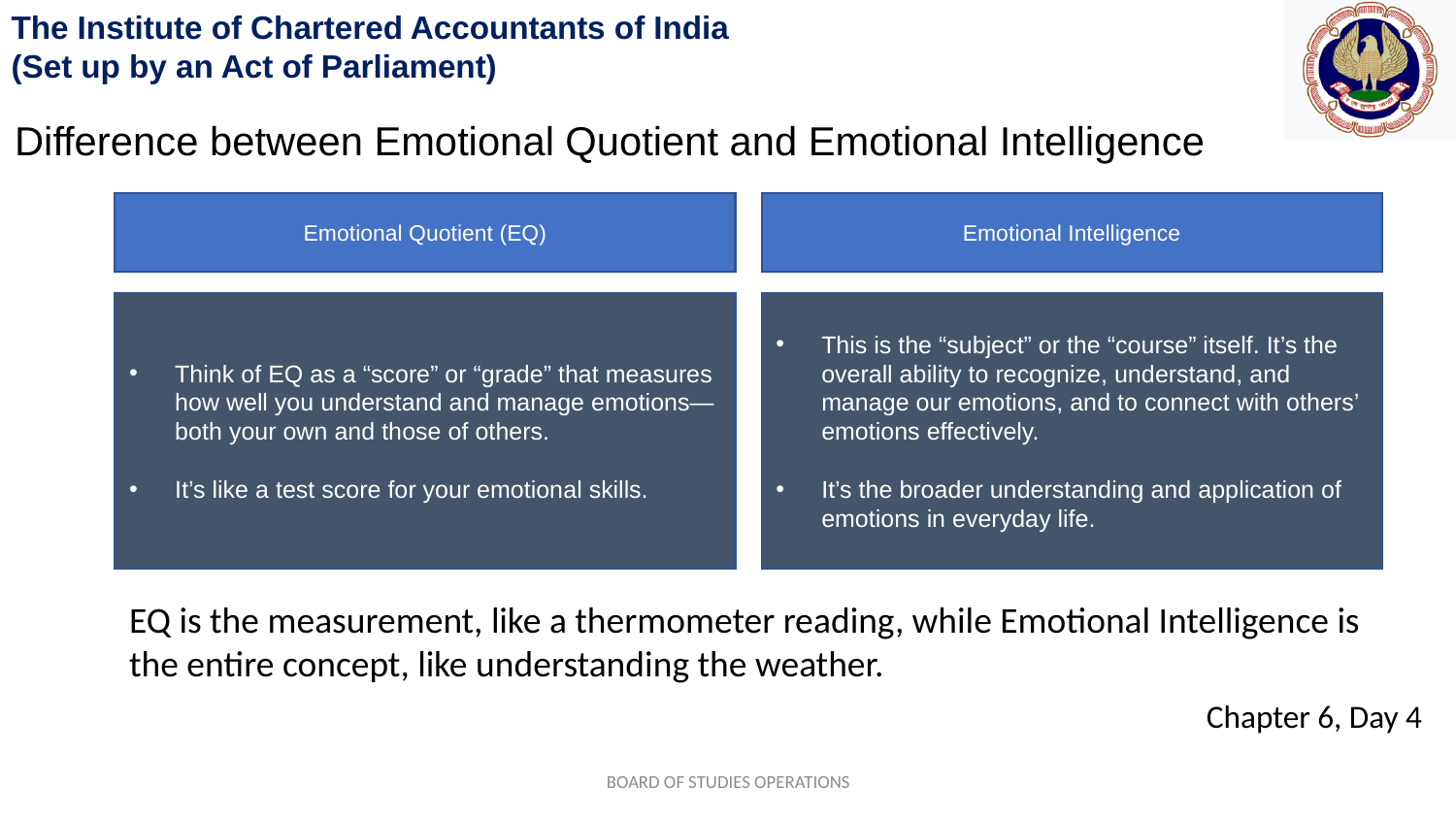

Difference between Emotional Quotient and Emotional Intelligence
Emotional Quotient (EQ)
Emotional Intelligence
Think of EQ as a “score” or “grade” that measures how well you understand and manage emotions—both your own and those of others.

It’s like a test score for your emotional skills.
This is the “subject” or the “course” itself. It’s the overall ability to recognize, understand, and manage our emotions, and to connect with others’ emotions effectively.

It’s the broader understanding and application of emotions in everyday life.
EQ is the measurement, like a thermometer reading, while Emotional Intelligence is the entire concept, like understanding the weather.
BOARD OF STUDIES OPERATIONS